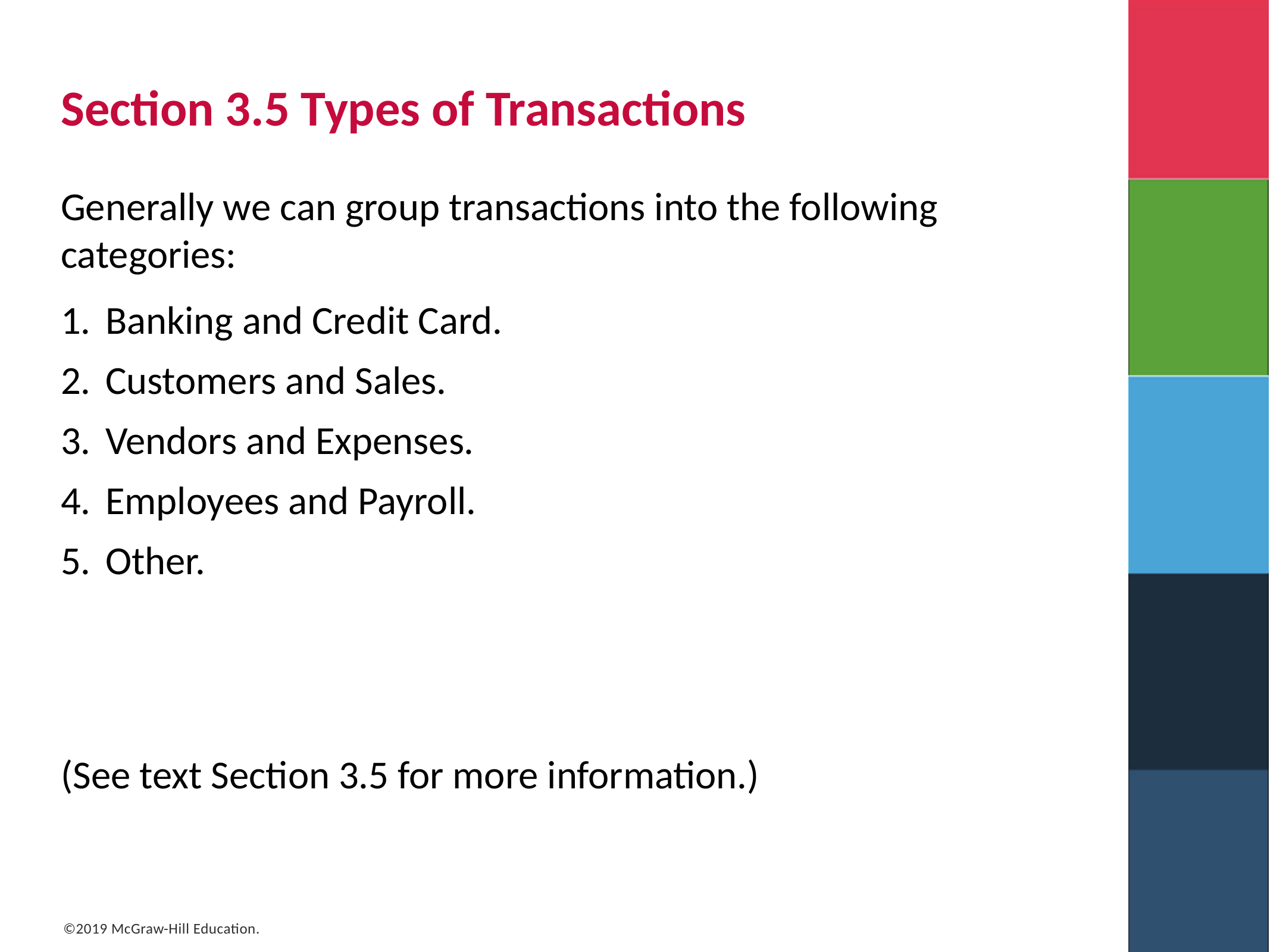

# Section 3.5 Types of Transactions
Generally we can group transactions into the following categories:
Banking and Credit Card.
Customers and Sales.
Vendors and Expenses.
Employees and Payroll.
Other.
(See text Section 3.5 for more information.)